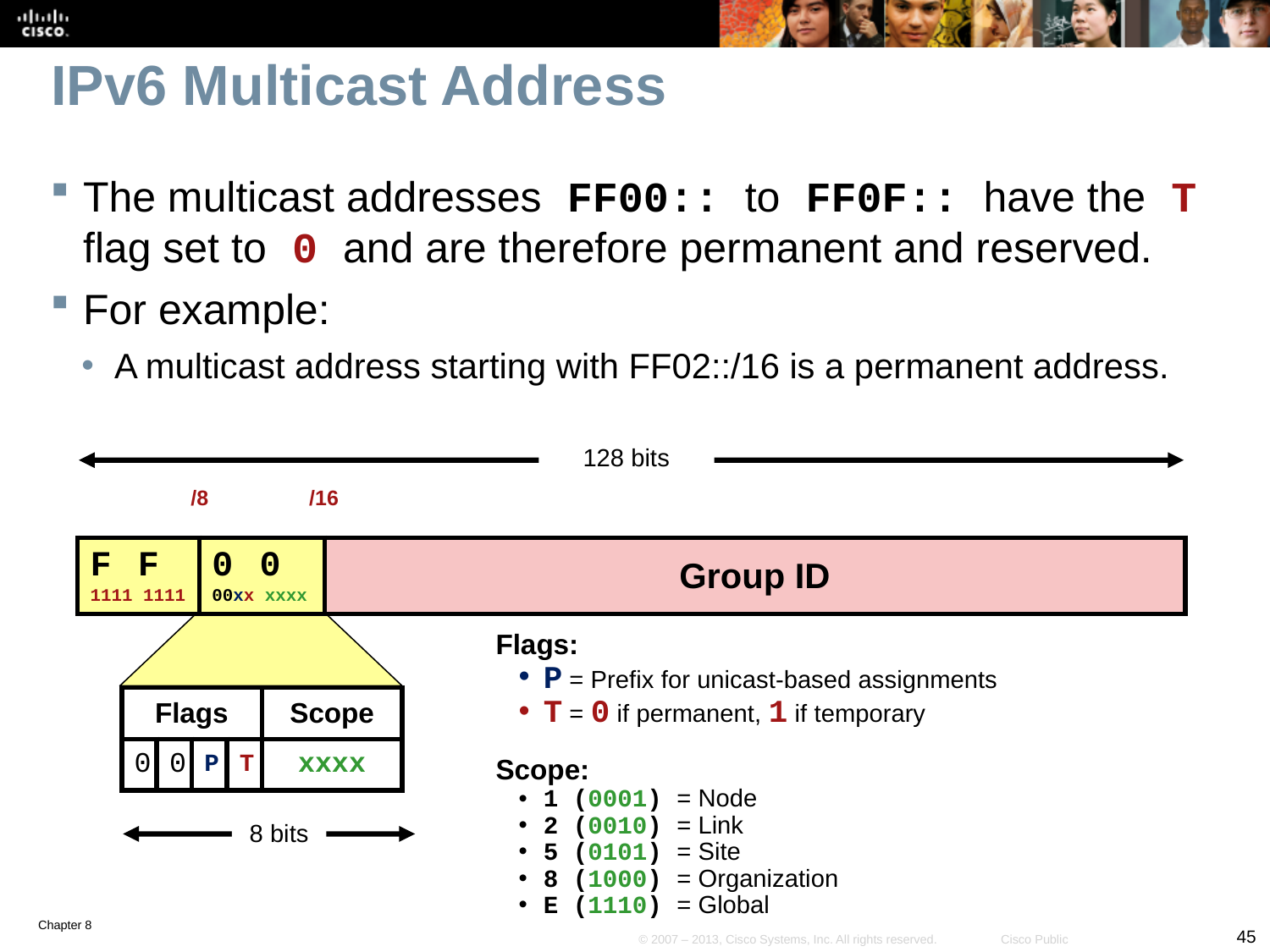

# IPv6 Multicast Address
The multicast addresses FF00:: to FF0F:: have the T flag set to 0 and are therefore permanent and reserved.
For example:
A multicast address starting with FF02::/16 is a permanent address.
128 bits

/8
/16
| F F 1111 1111 | 0 0 00xx xxxx | Group ID |
| --- | --- | --- |

Flags:
P = Prefix for unicast-based assignments
T = 0 if permanent, 1 if temporary

Scope:
1 (0001) = Node
2 (0010) = Link
5 (0101) = Site
8 (1000) = Organization
E (1110) = Global
| Flags |  |  |  | Scope |
| --- | --- | --- | --- | --- |
| 0 | 0 | P | T | xxxx |
8 bits